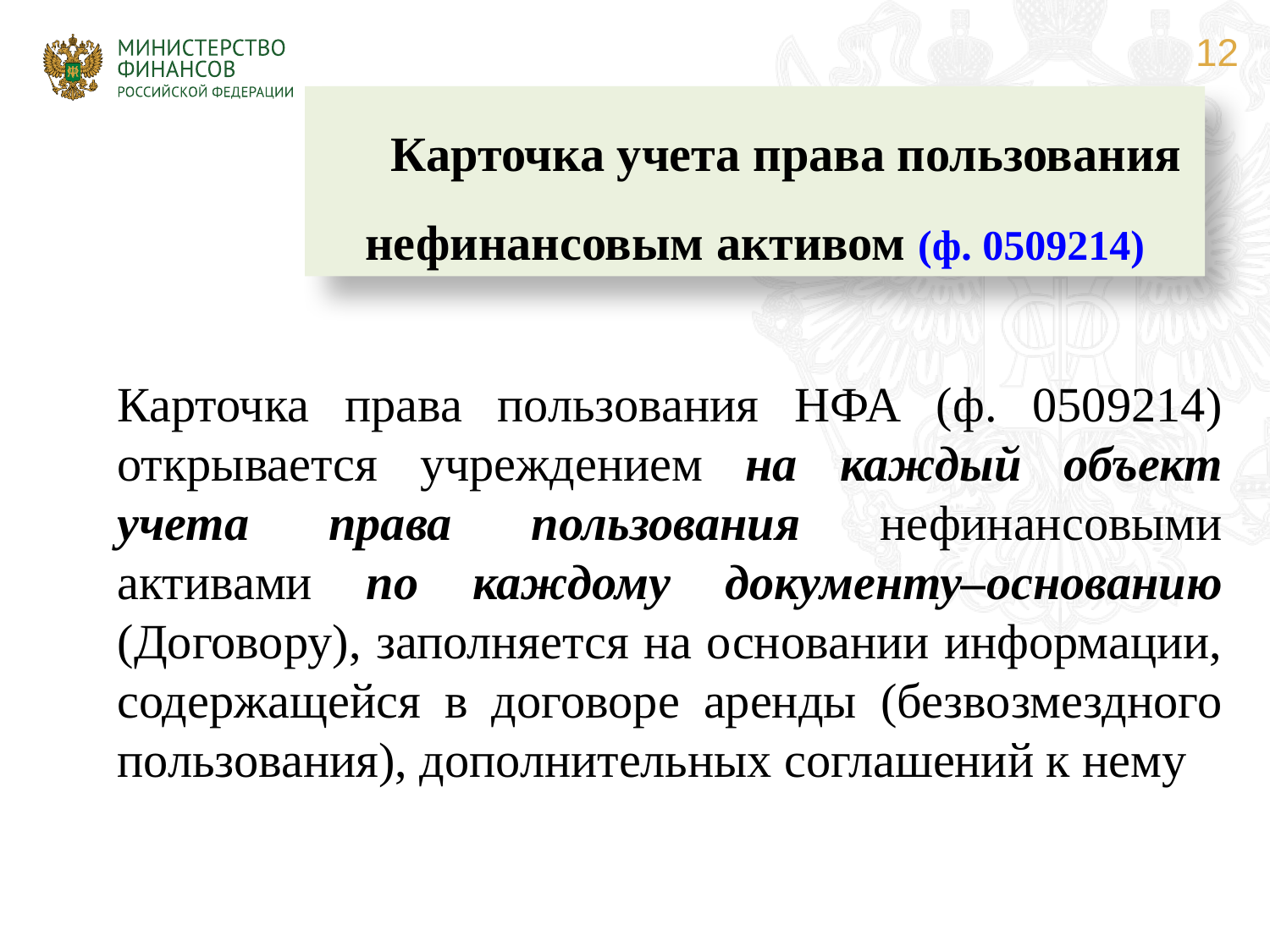

Карточка учета права пользования нефинансовым активом (ф. 0509214)
Карточка права пользования НФА (ф. 0509214) открывается учреждением на каждый объект учета права пользования нефинансовыми активами по каждому документу–основанию (Договору), заполняется на основании информации, содержащейся в договоре аренды (безвозмездного пользования), дополнительных соглашений к нему